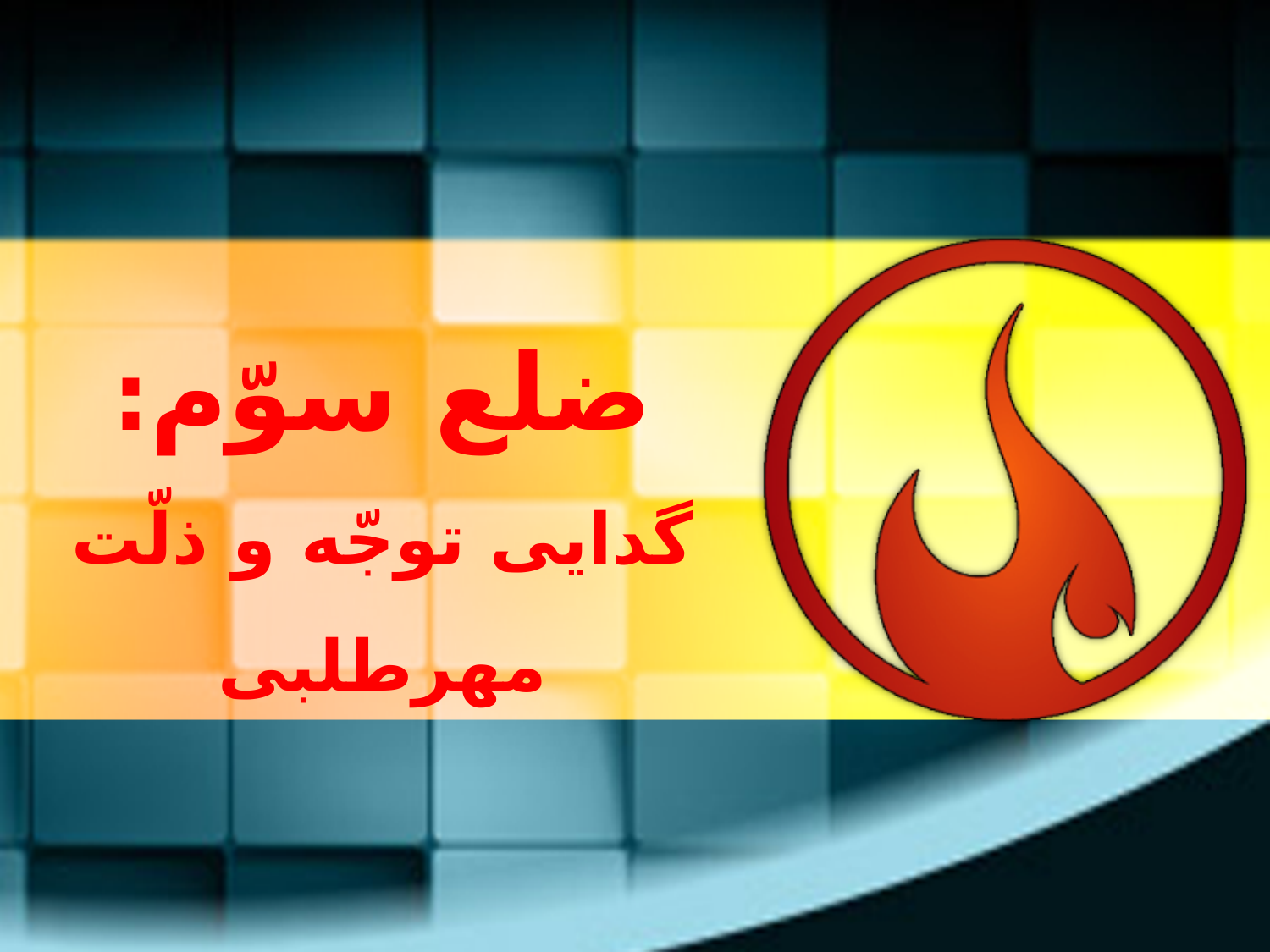

# ضلع سوّم: گدایی توجّه و ذلّت مهرطلبی